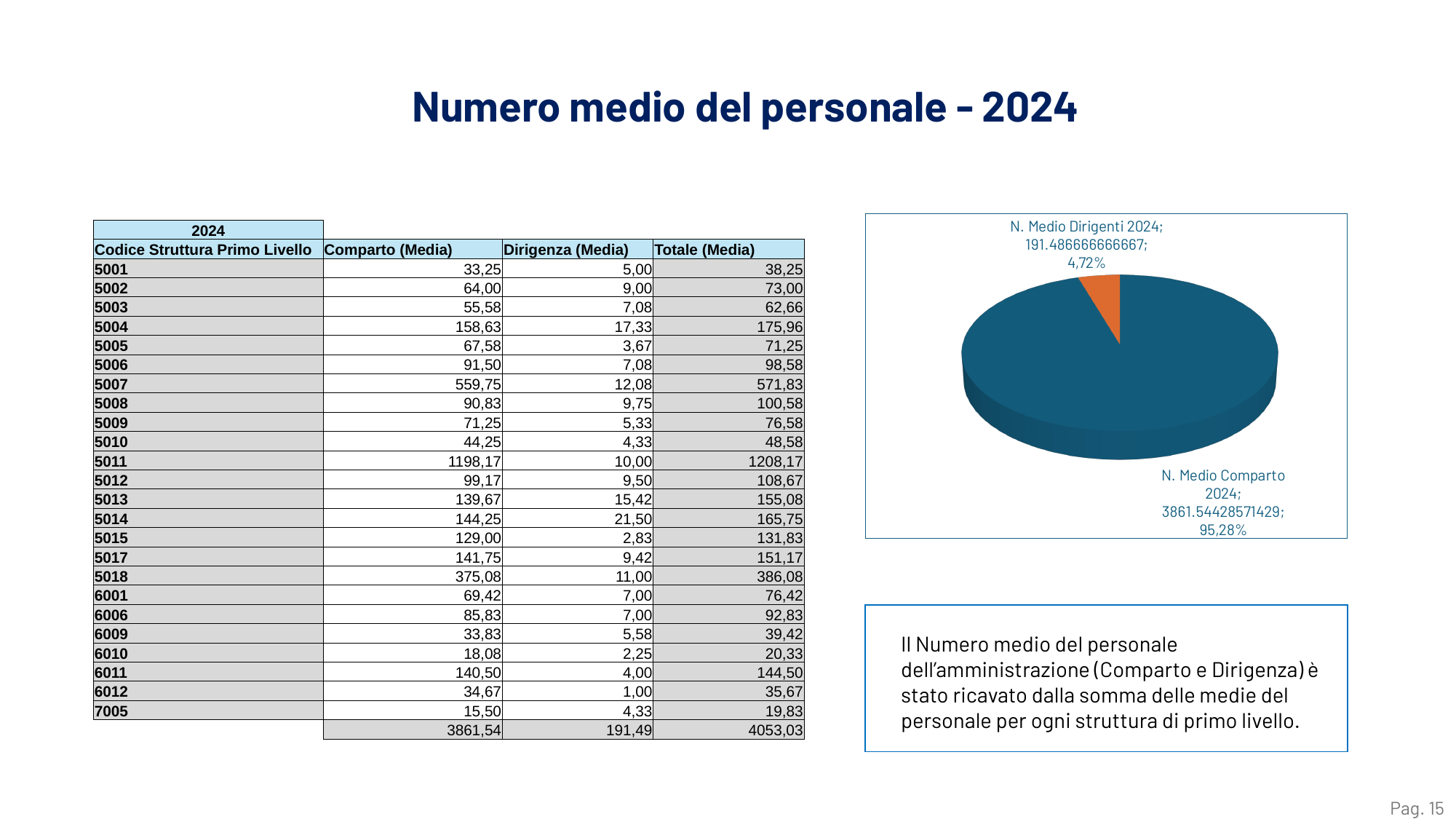

Numero medio del personale - 2024

[unsupported chart]

| 2024 |  |  |  |
| --- | --- | --- | --- |
| Codice Struttura Primo Livello | Comparto (Media) | Dirigenza (Media) | Totale (Media) |
| 5001 | 33,25 | 5,00 | 38,25 |
| 5002 | 64,00 | 9,00 | 73,00 |
| 5003 | 55,58 | 7,08 | 62,66 |
| 5004 | 158,63 | 17,33 | 175,96 |
| 5005 | 67,58 | 3,67 | 71,25 |
| 5006 | 91,50 | 7,08 | 98,58 |
| 5007 | 559,75 | 12,08 | 571,83 |
| 5008 | 90,83 | 9,75 | 100,58 |
| 5009 | 71,25 | 5,33 | 76,58 |
| 5010 | 44,25 | 4,33 | 48,58 |
| 5011 | 1198,17 | 10,00 | 1208,17 |
| 5012 | 99,17 | 9,50 | 108,67 |
| 5013 | 139,67 | 15,42 | 155,08 |
| 5014 | 144,25 | 21,50 | 165,75 |
| 5015 | 129,00 | 2,83 | 131,83 |
| 5017 | 141,75 | 9,42 | 151,17 |
| 5018 | 375,08 | 11,00 | 386,08 |
| 6001 | 69,42 | 7,00 | 76,42 |
| 6006 | 85,83 | 7,00 | 92,83 |
| 6009 | 33,83 | 5,58 | 39,42 |
| 6010 | 18,08 | 2,25 | 20,33 |
| 6011 | 140,50 | 4,00 | 144,50 |
| 6012 | 34,67 | 1,00 | 35,67 |
| 7005 | 15,50 | 4,33 | 19,83 |
|  | 3861,54 | 191,49 | 4053,03 |

Il Numero medio del personale dell’amministrazione (Comparto e Dirigenza) è stato ricavato dalla somma delle medie del personale per ogni struttura di primo livello.
Pag. 15